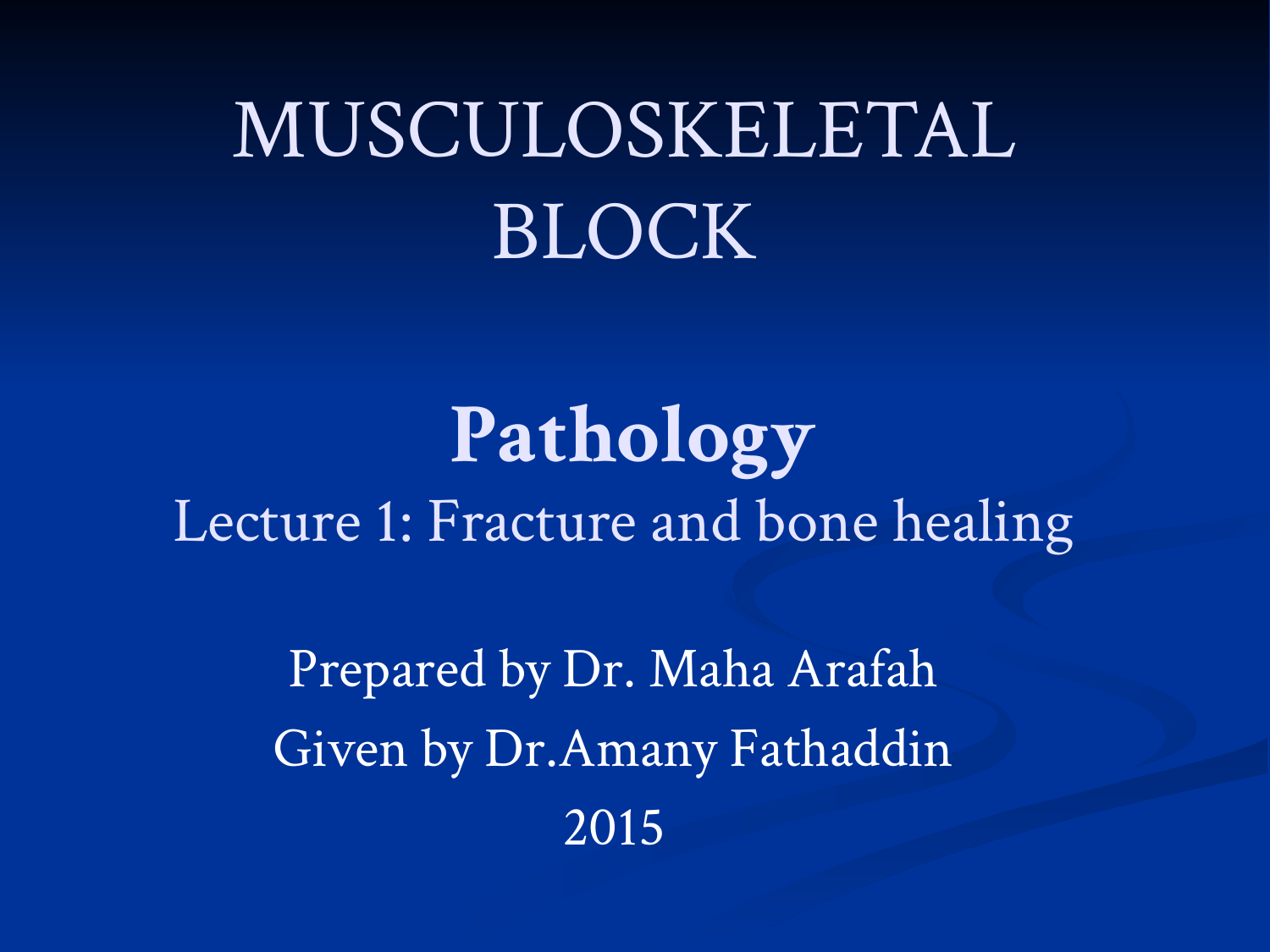

# MUSCULOSKELETAL BLOCK Pathology Lecture 1: Fracture and bone healing
Prepared by Dr. Maha Arafah
Given by Dr.Amany Fathaddin
2015